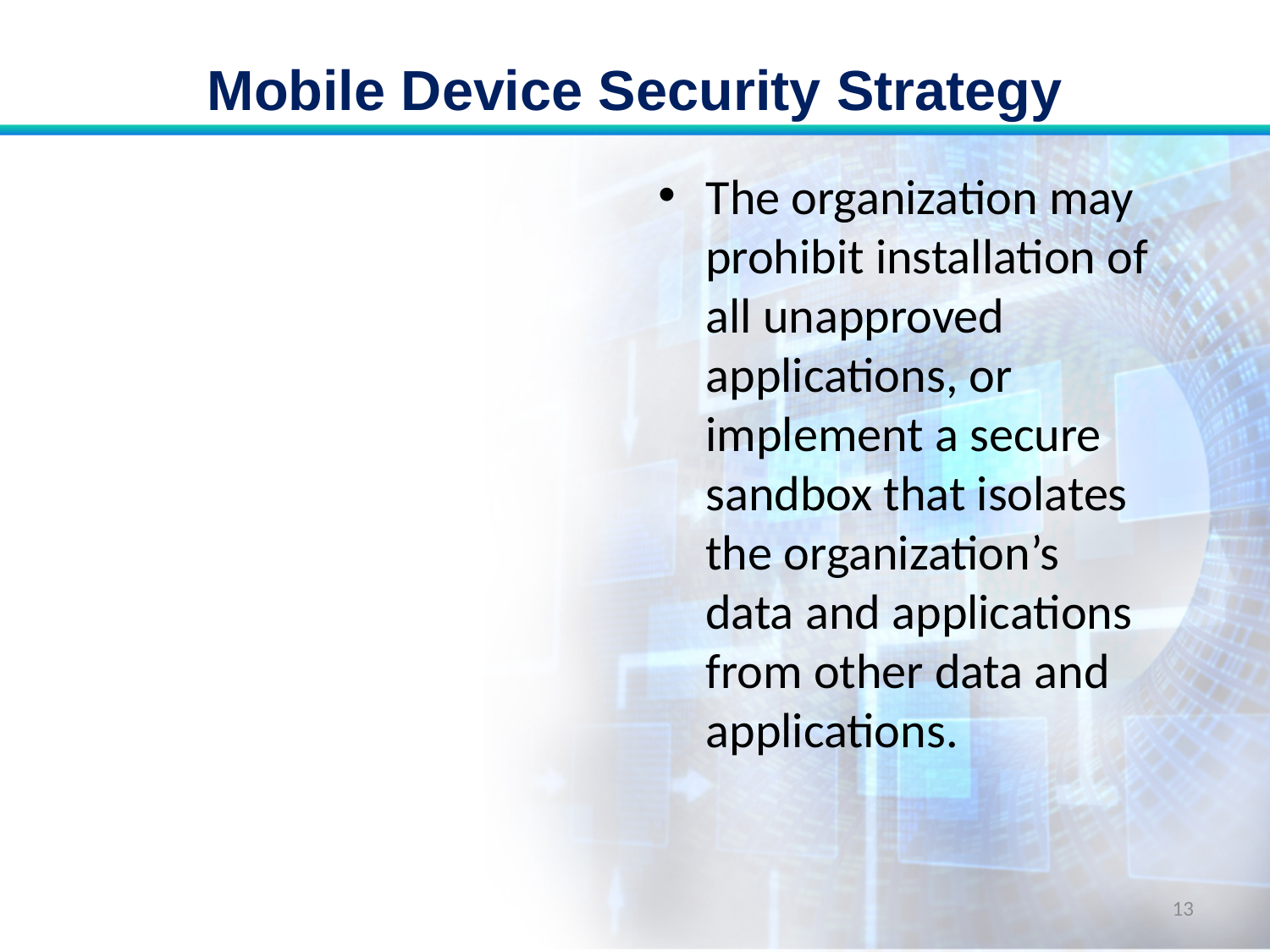

# Mobile Device Security Strategy
The organization may prohibit installation of all unapproved applications, or implement a secure sandbox that isolates the organization’s data and applications from other data and applications.
13